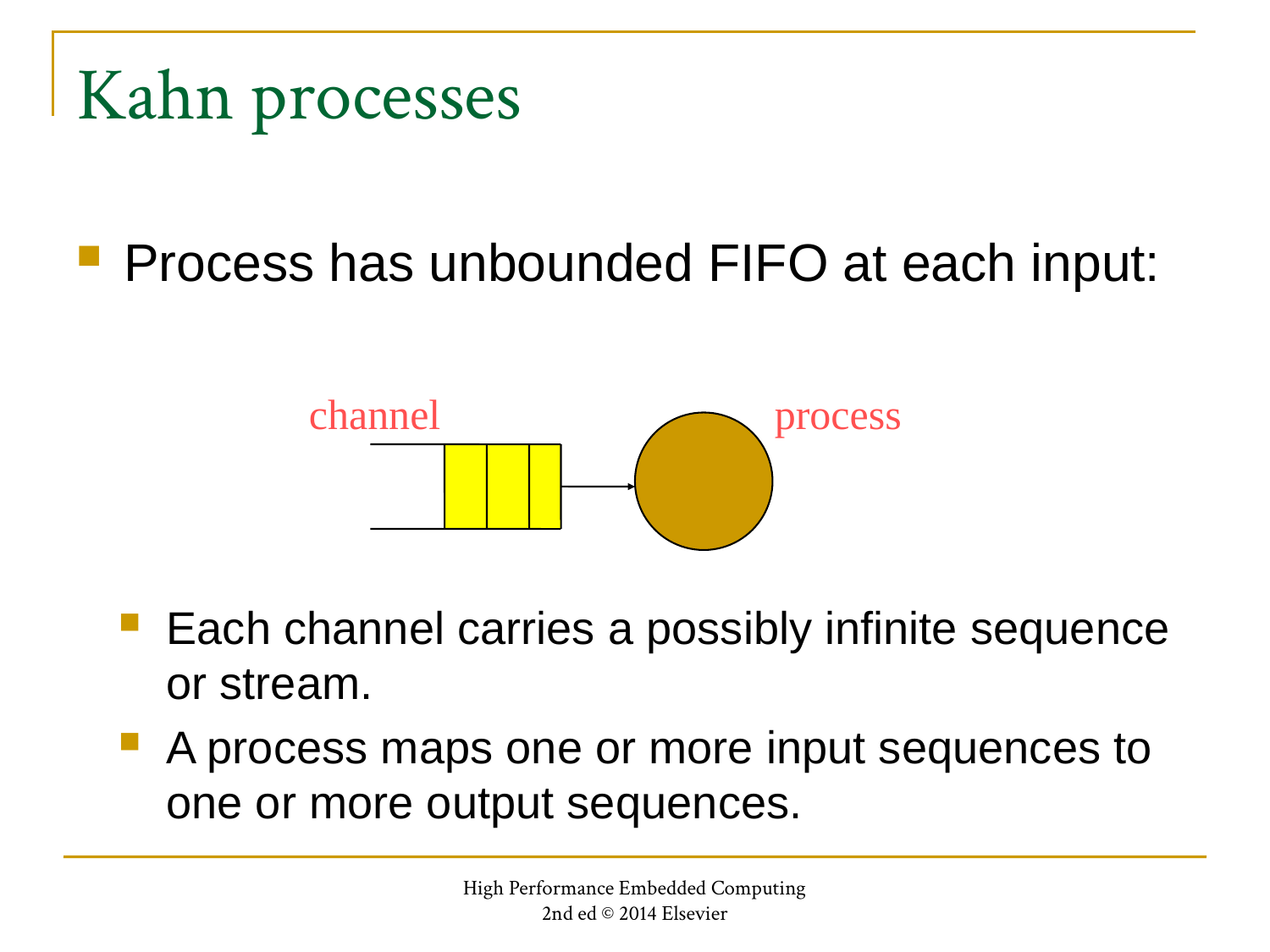

# Kahn processes
Process has unbounded FIFO at each input:
channel
process

Each channel carries a possibly infinite sequence or stream.
A process maps one or more input sequences to one or more output sequences.
High Performance Embedded Computing 2nd ed © 2014 Elsevier